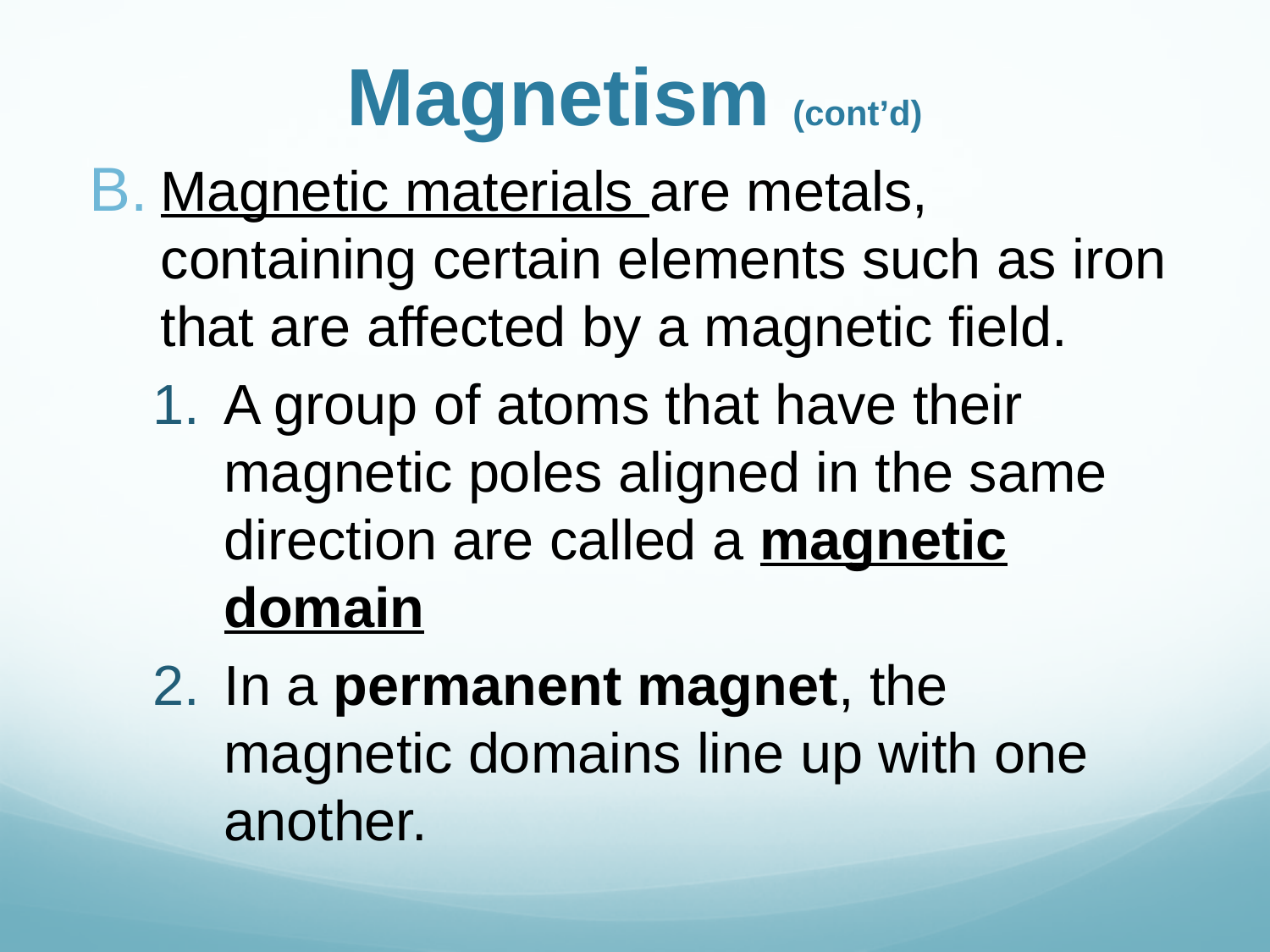

# Magnetism (cont’d)
Magnetic materials are metals, containing certain elements such as iron that are affected by a magnetic field.
A group of atoms that have their magnetic poles aligned in the same direction are called a magnetic domain
In a permanent magnet, the magnetic domains line up with one another.